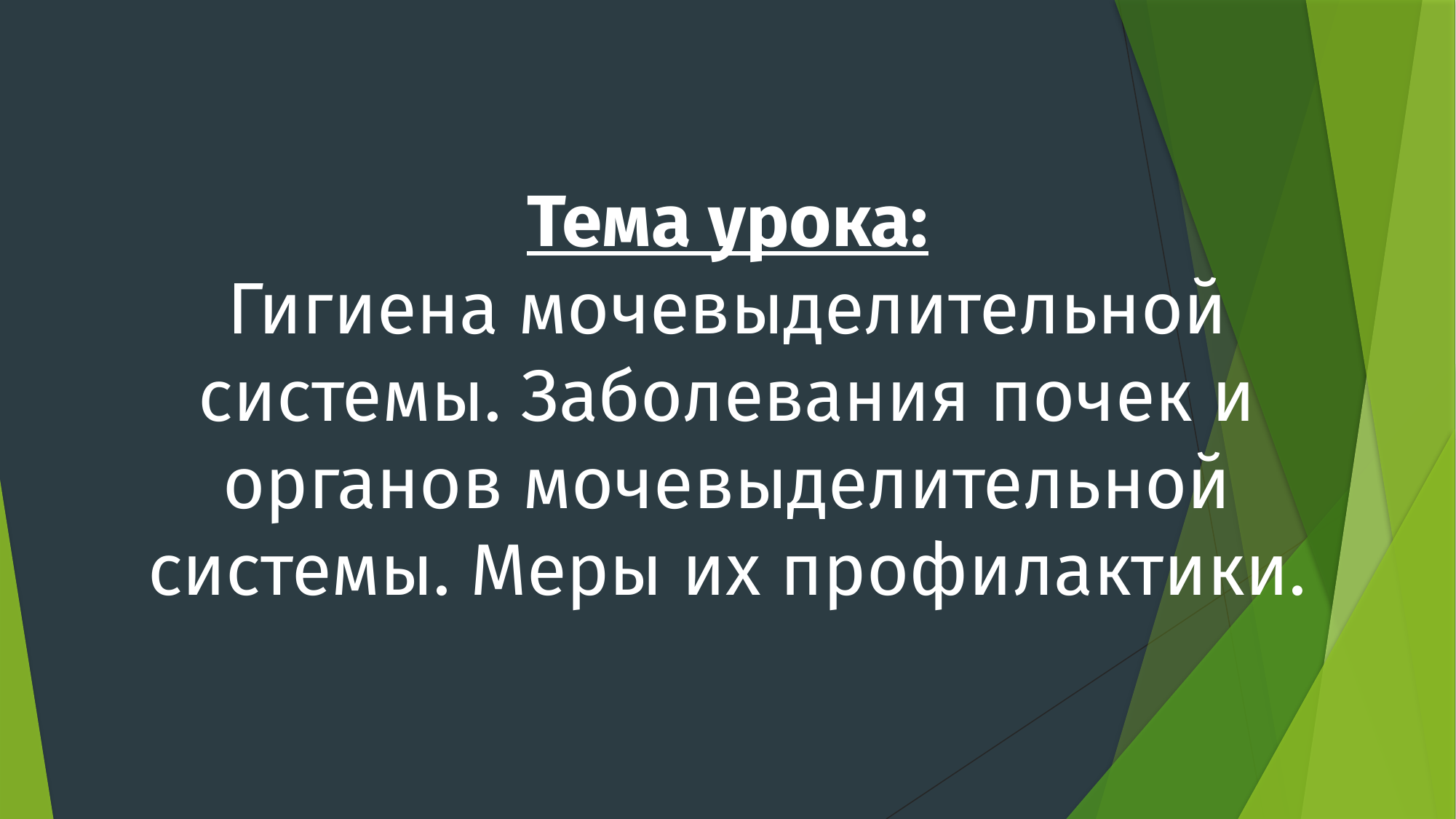

Тема урока:
Гигиена мочевыделительной системы. Заболевания почек и органов мочевыделительной системы. Меры их профилактики.